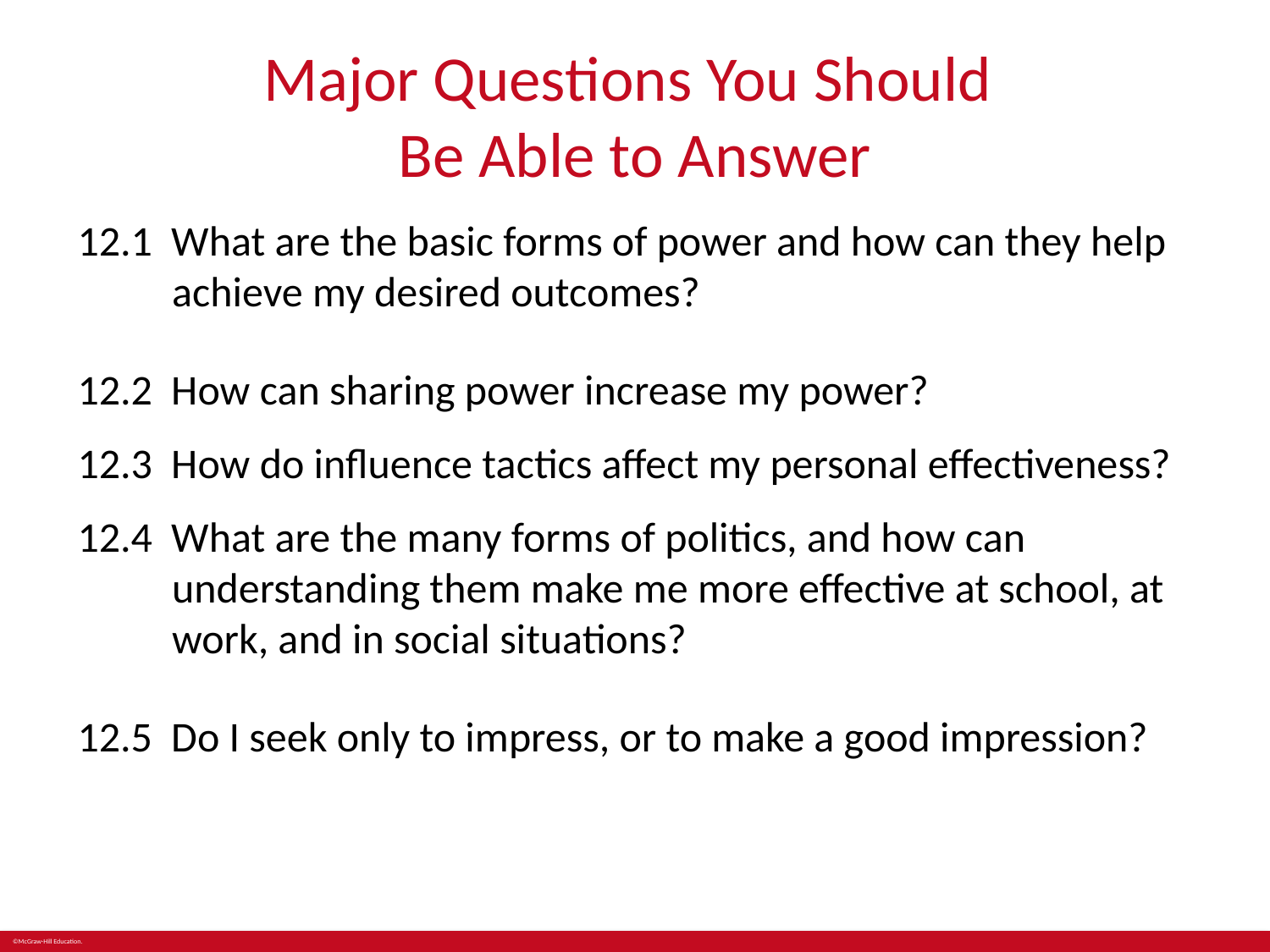

# Major Questions You Should Be Able to Answer
12.1  What are the basic forms of power and how can they help achieve my desired outcomes?
12.2  How can sharing power increase my power?
12.3  How do influence tactics affect my personal effectiveness?
12.4  What are the many forms of politics, and how can understanding them make me more effective at school, at work, and in social situations?
12.5  Do I seek only to impress, or to make a good impression?